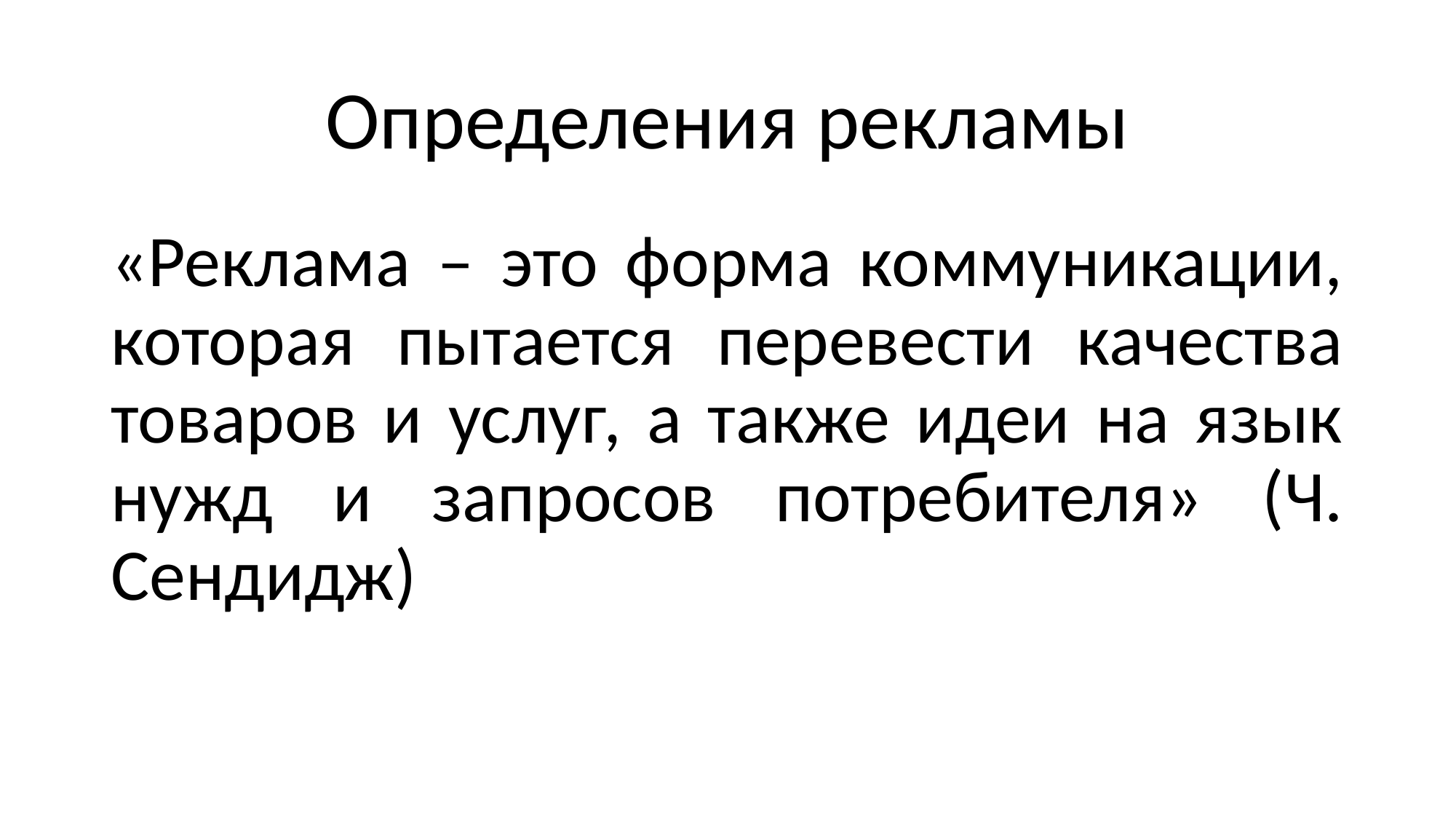

# Определения рекламы
«Реклама – это форма коммуникации, которая пытается перевести качества товаров и услуг, а также идеи на язык нужд и запросов потребителя» (Ч. Сендидж)